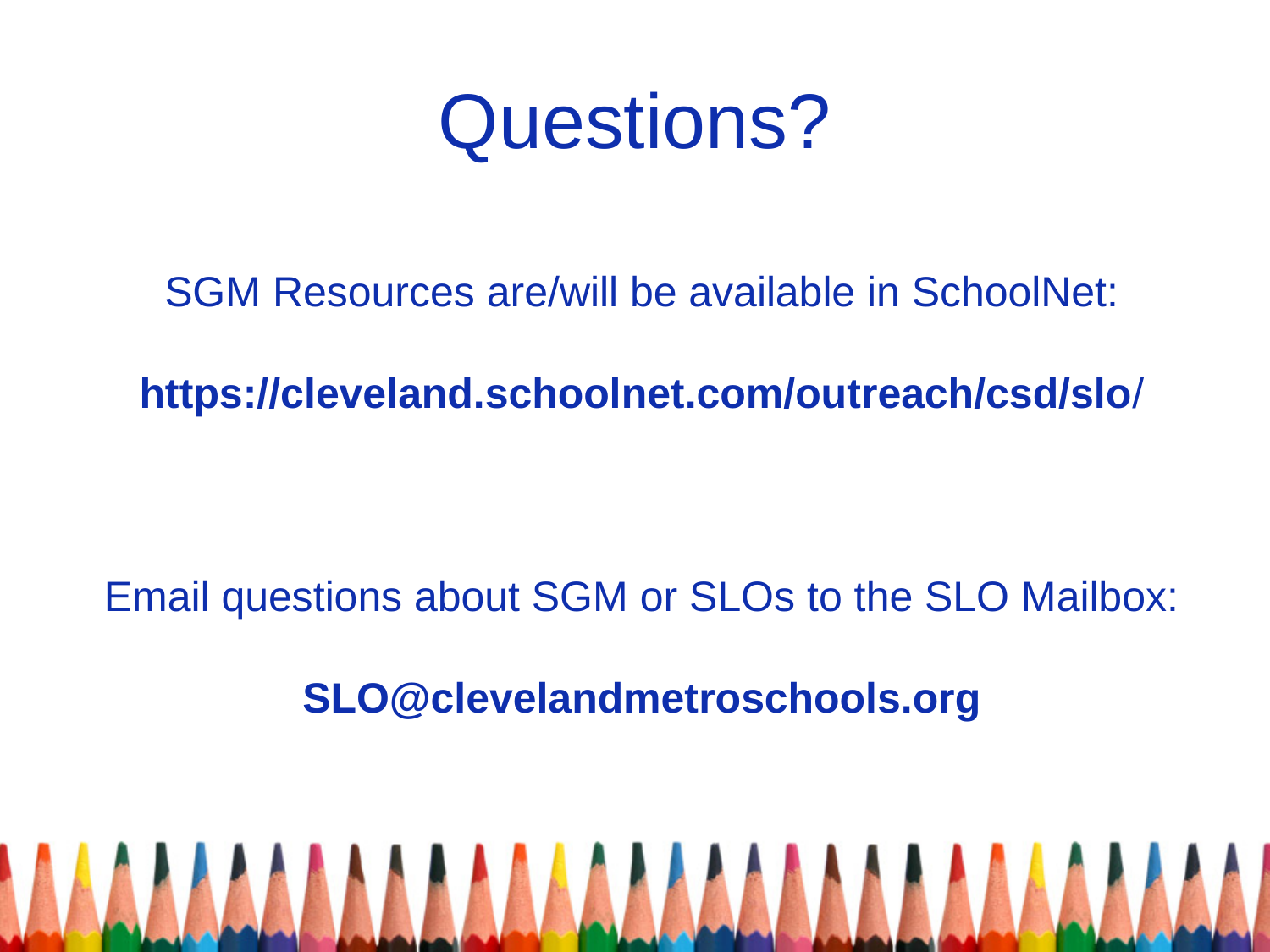

# Questions?
SGM Resources are/will be available in SchoolNet:

https://cleveland.schoolnet.com/outreach/csd/slo/

Email questions about SGM or SLOs to the SLO Mailbox:

SLO@clevelandmetroschools.org